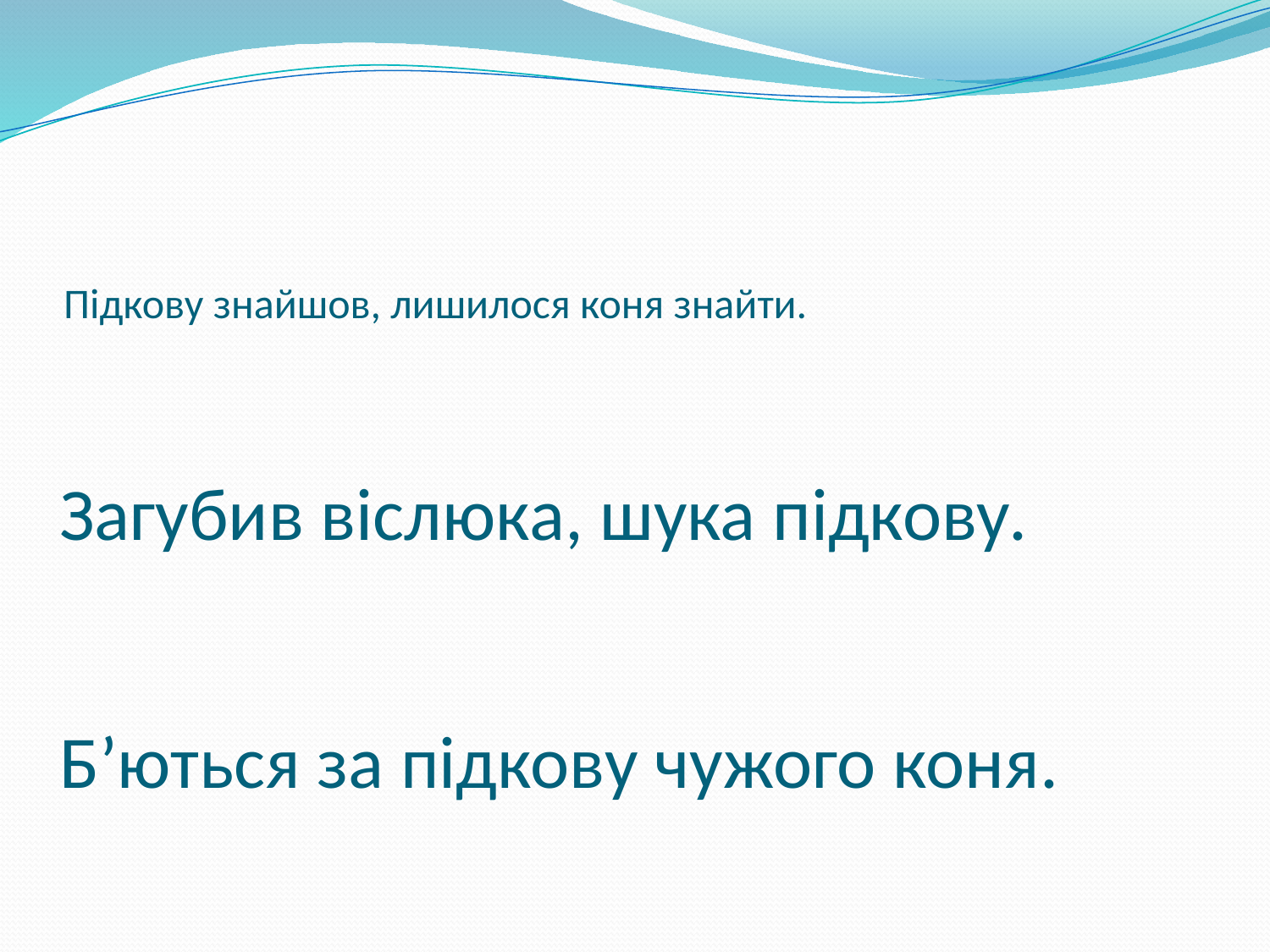

# Підкову знайшов, лишилося коня знайти.
Загубив віслюка, шука підкову.
Б’ються за підкову чужого коня.